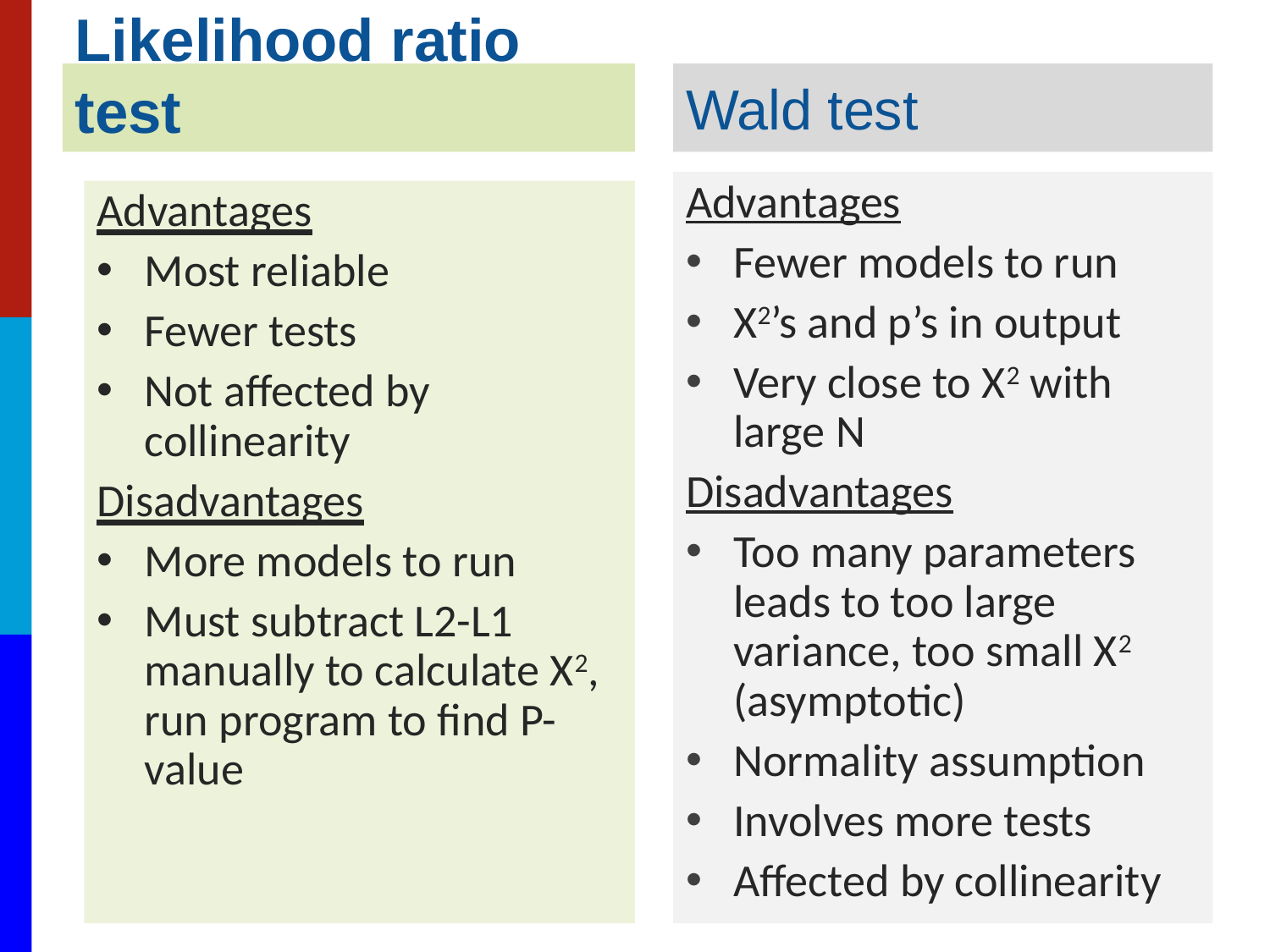

# Likelihood ratio test
Wald test
Advantages
Fewer models to run
X2’s and p’s in output
Very close to X2 with large N
Disadvantages
Too many parameters leads to too large variance, too small X2 (asymptotic)
Normality assumption
Involves more tests
Affected by collinearity
Advantages
Most reliable
Fewer tests
Not affected by collinearity
Disadvantages
More models to run
Must subtract L2-L1 manually to calculate X2, run program to find P-value